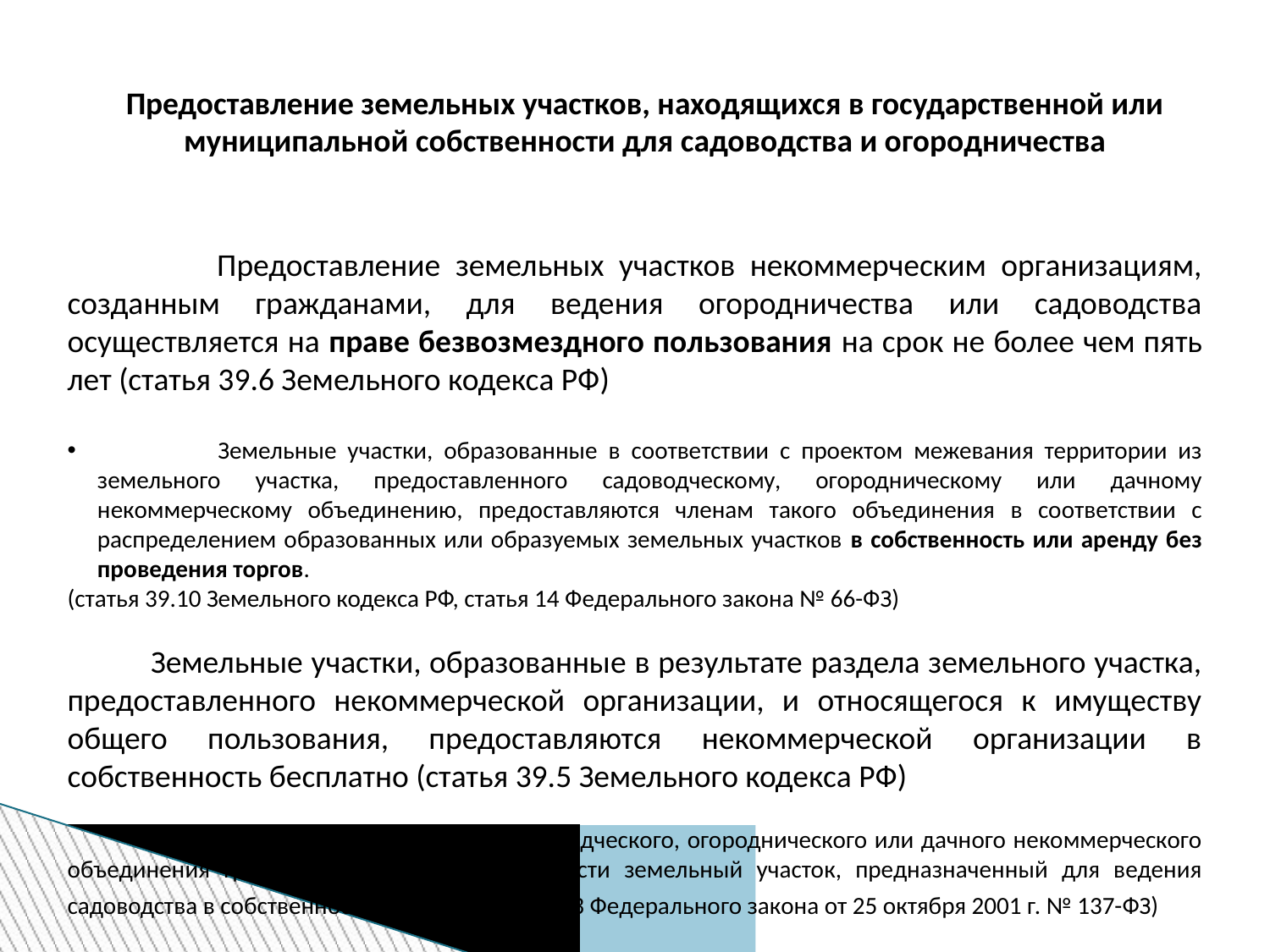

Предоставление земельных участков, находящихся в государственной или муниципальной собственности для садоводства и огородничества
          Предоставление земельных участков некоммерческим организациям, созданным гражданами, для ведения огородничества или садоводства осуществляется на праве безвозмездного пользования на срок не более чем пять лет (статья 39.6 Земельного кодекса РФ)

           Земельные участки, образованные в соответствии с проектом межевания территории из земельного участка, предоставленного садоводческому, огородническому или дачному некоммерческому объединению, предоставляются членам такого объединения в соответствии с распределением образованных или образуемых земельных участков в собственность или аренду без проведения торгов.
(статья 39.10 Земельного кодекса РФ, статья 14 Федерального закона № 66-ФЗ)

          Земельные участки, образованные в результате раздела земельного участка, предоставленного некоммерческой организации, и относящегося к имуществу общего пользования, предоставляются некоммерческой организации в собственность бесплатно (статья 39.5 Земельного кодекса РФ)

             До 31 декабря 2020 года члены садоводческого, огороднического или дачного некоммерческого объединения граждан имеют право приобрести земельный участок, предназначенный для ведения садоводства в собственность бесплатно (статья 3 Федерального закона от 25 октября 2001 г. № 137-ФЗ)